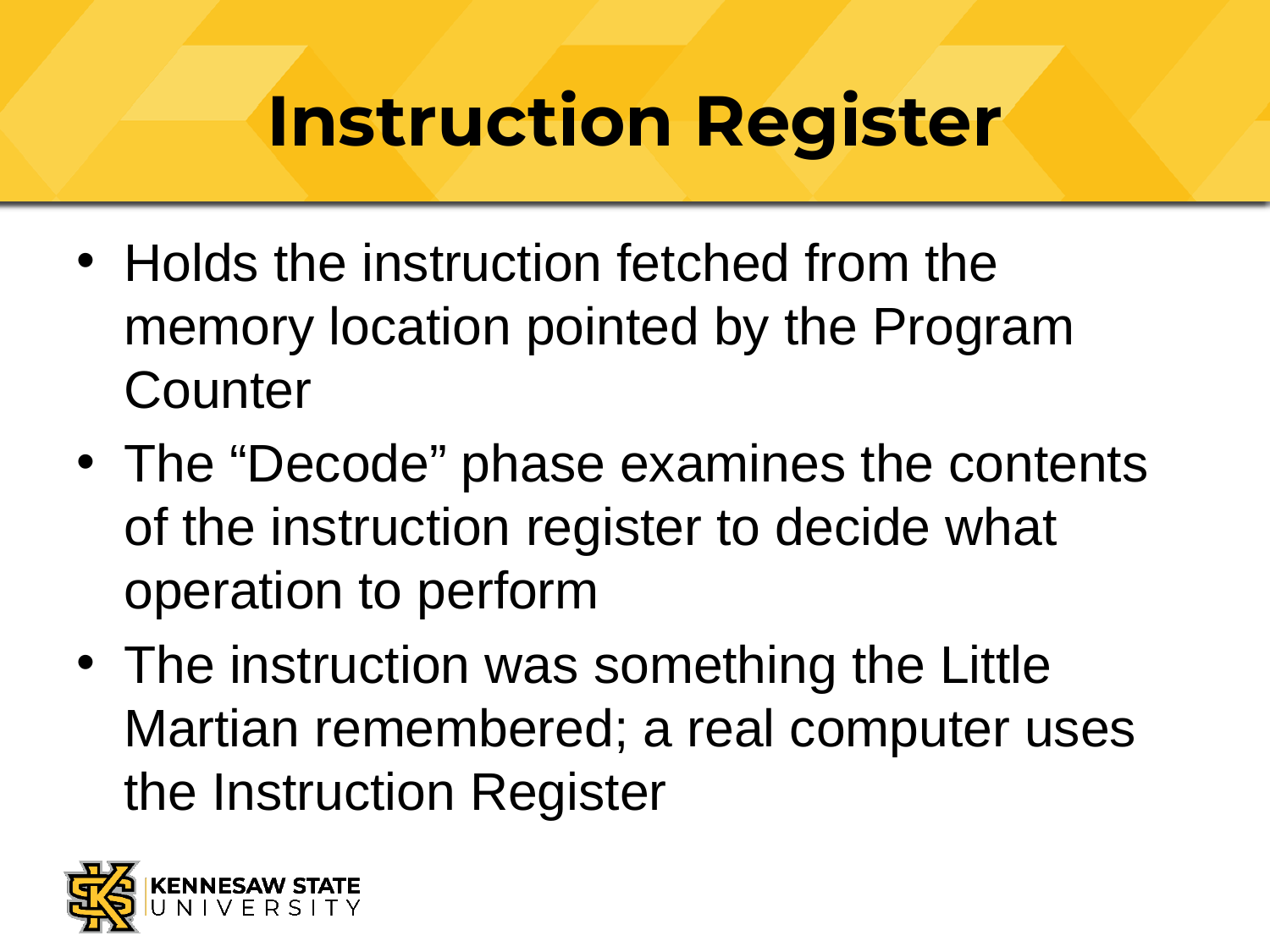

# Instruction Register
Holds the instruction fetched from the memory location pointed by the Program Counter
The “Decode” phase examines the contents of the instruction register to decide what operation to perform
The instruction was something the Little Martian remembered; a real computer uses the Instruction Register